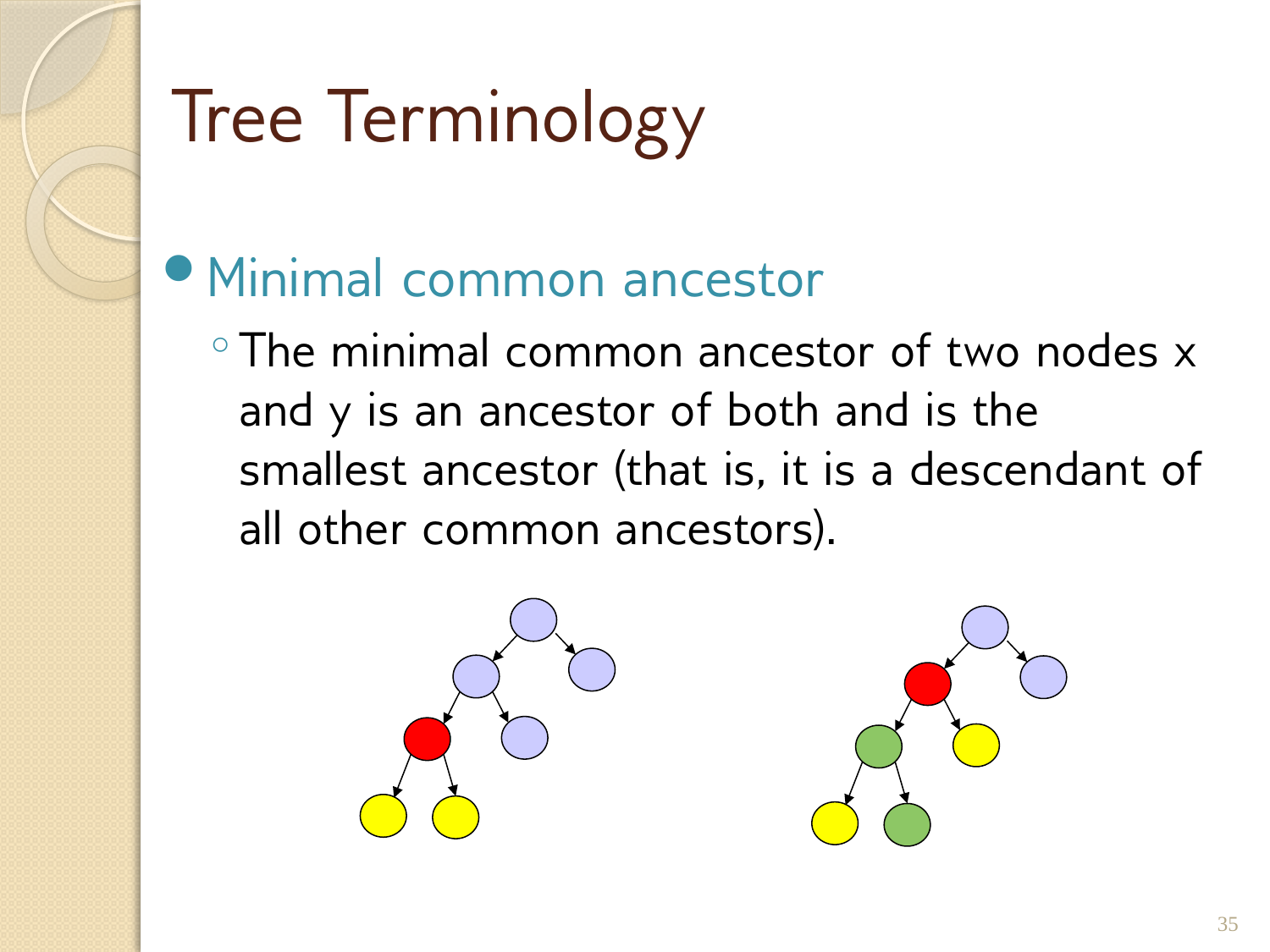

# Tree Terminology
Minimal common ancestor
The minimal common ancestor of two nodes x and y is an ancestor of both and is the smallest ancestor (that is, it is a descendant of all other common ancestors).

35